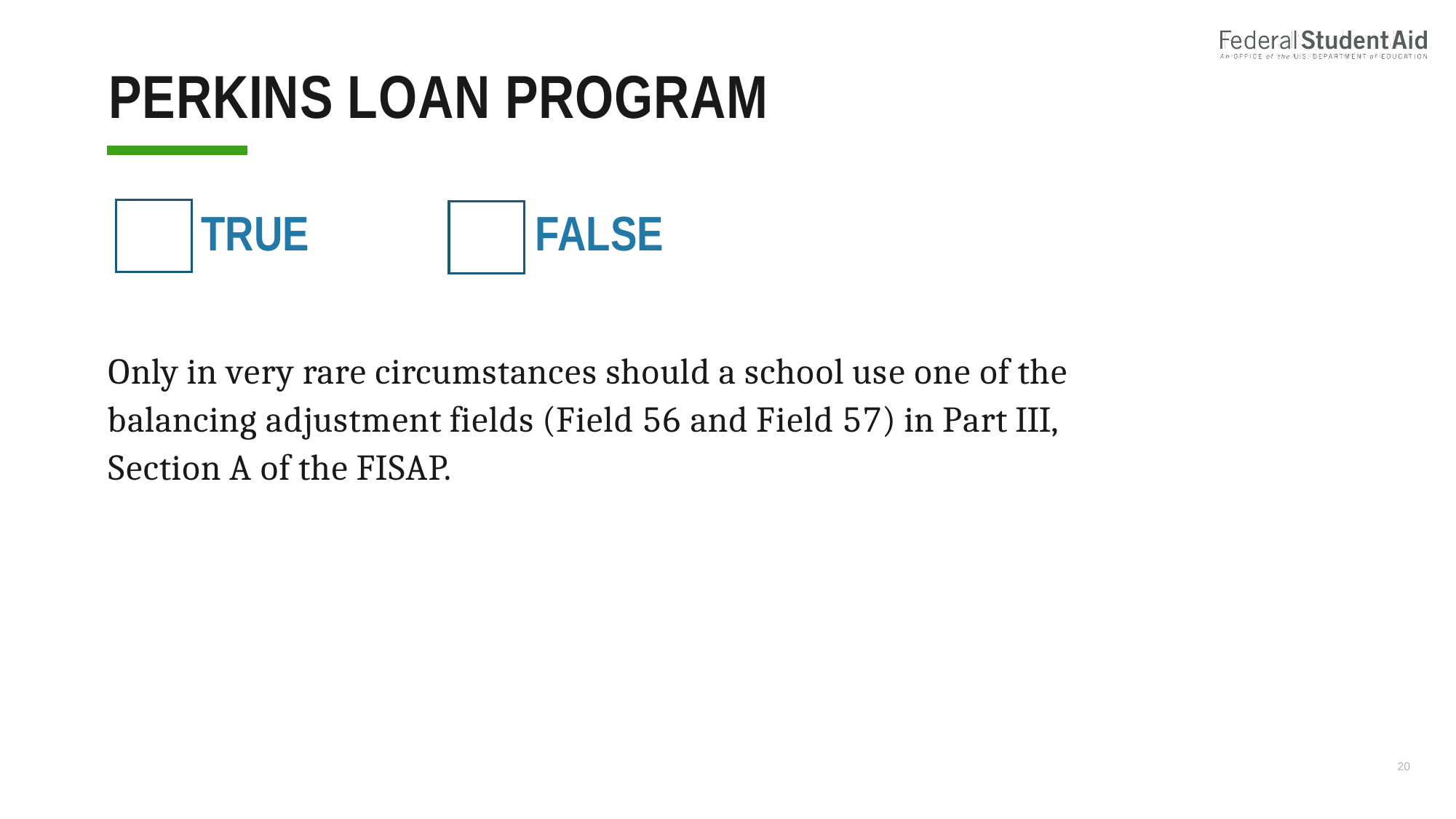

# Perkins loan program

           True                           false
Only in very rare circumstances should a school use one of the balancing adjustment fields (Field 56 and Field 57) in Part III, Section A of the FISAP.
20